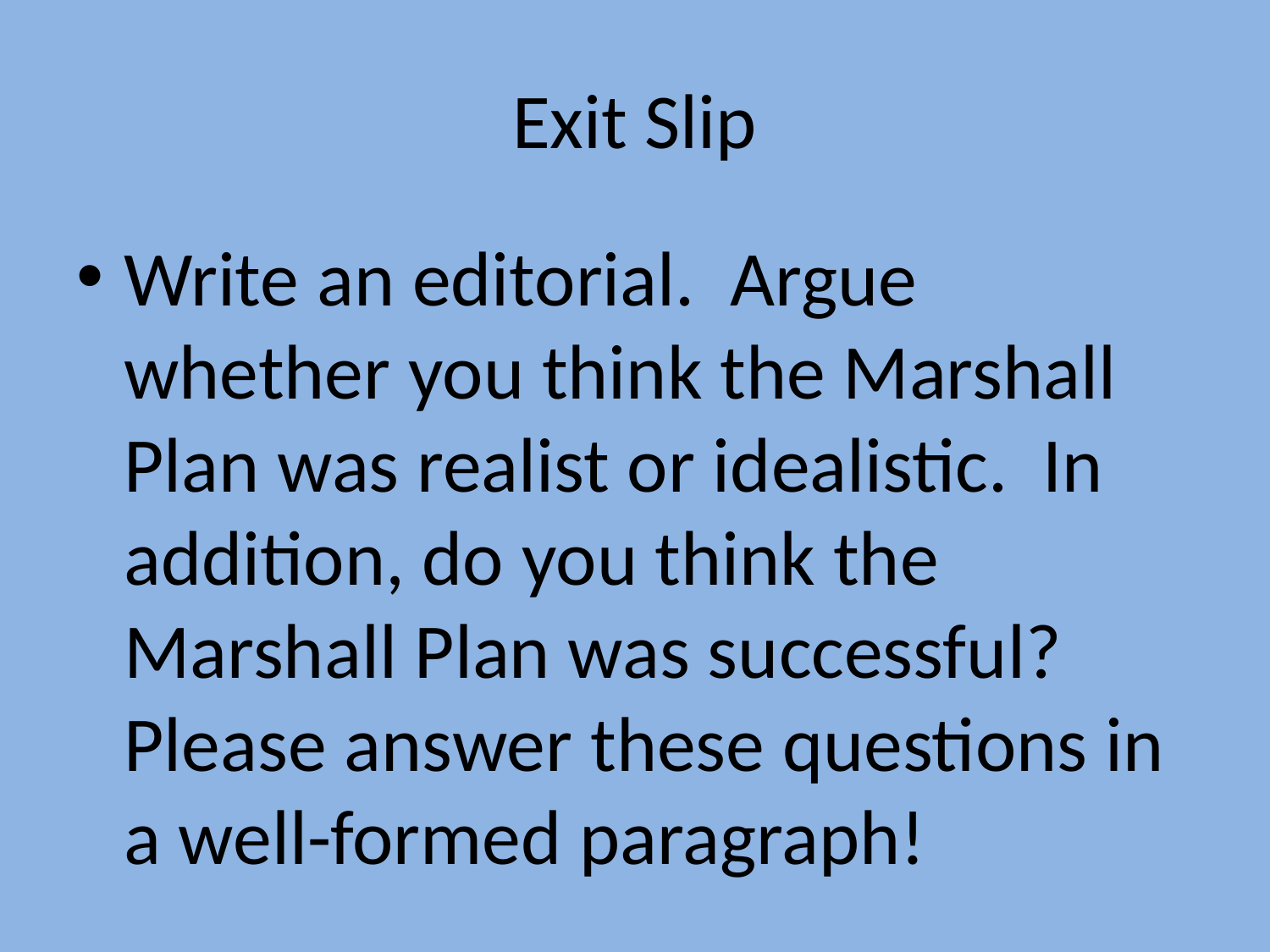

# Exit Slip
Write an editorial.  Argue whether you think the Marshall Plan was realist or idealistic.  In addition, do you think the Marshall Plan was successful?  Please answer these questions in a well-formed paragraph!